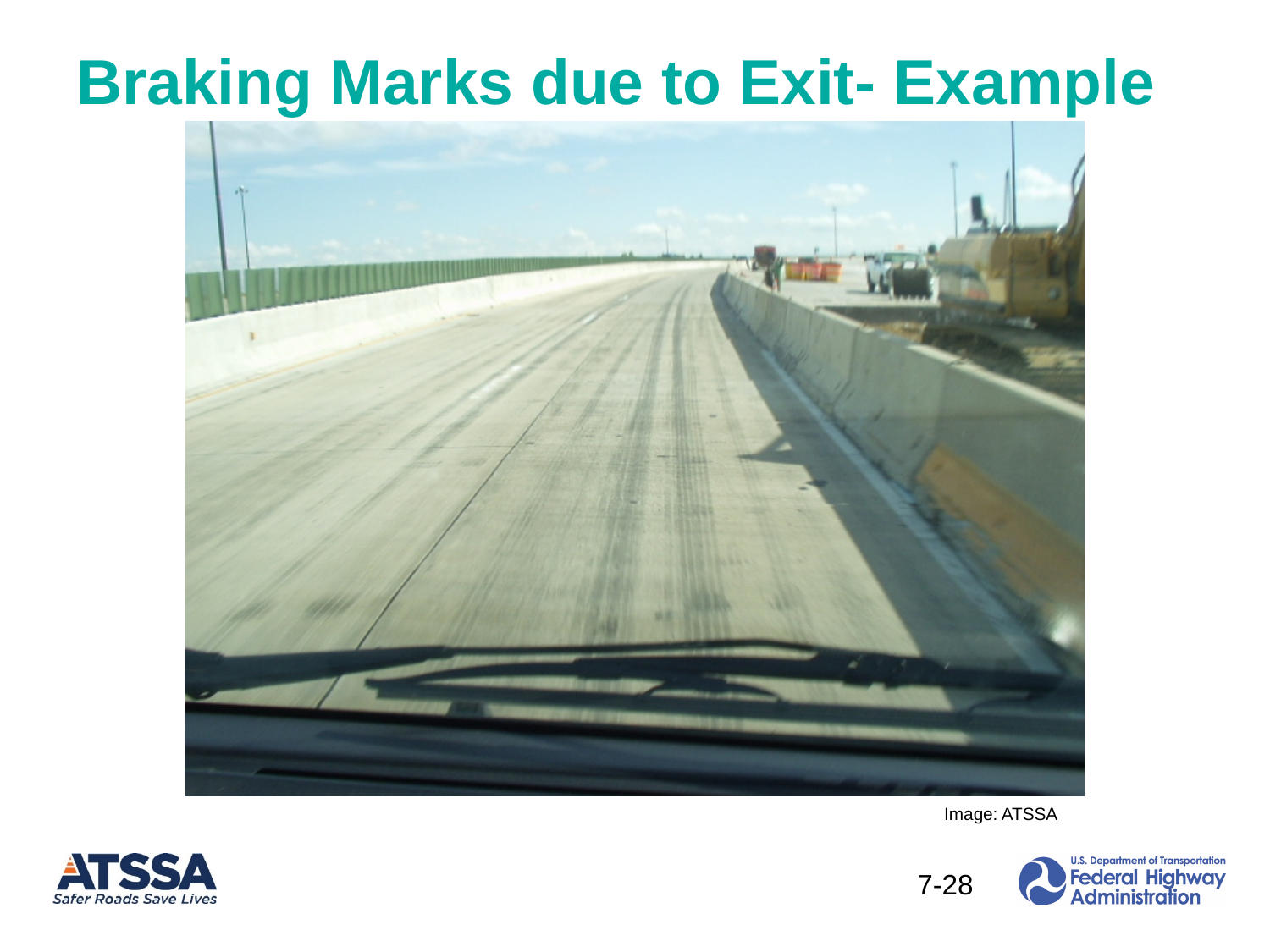

# Braking Marks due to Exit- Example

Image: ATSSA